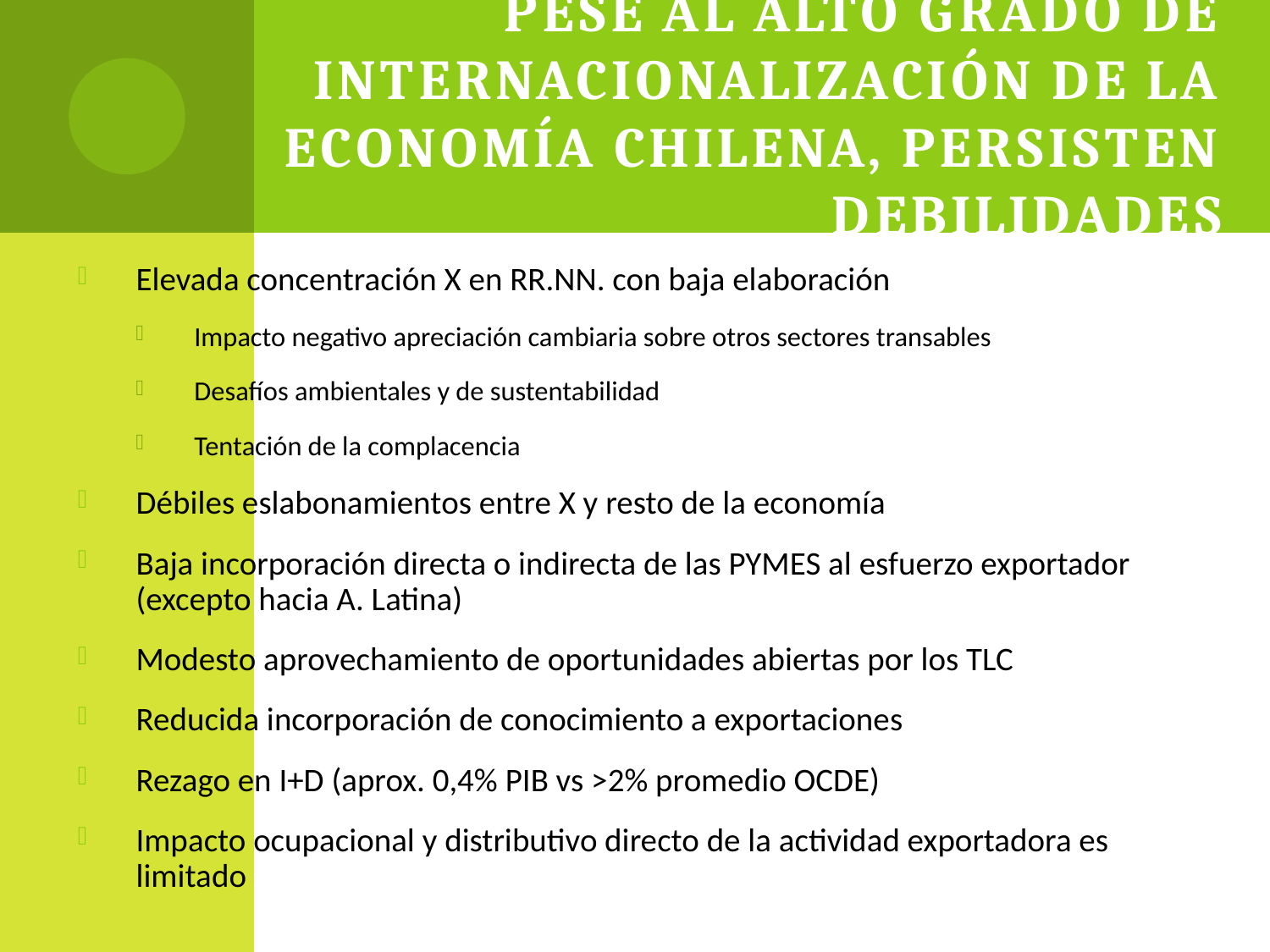

# Pese al alto grado de internacionalización de la economía chilena, persisten debilidades
Elevada concentración X en RR.NN. con baja elaboración
Impacto negativo apreciación cambiaria sobre otros sectores transables
Desafíos ambientales y de sustentabilidad
Tentación de la complacencia
Débiles eslabonamientos entre X y resto de la economía
Baja incorporación directa o indirecta de las PYMES al esfuerzo exportador (excepto hacia A. Latina)
Modesto aprovechamiento de oportunidades abiertas por los TLC
Reducida incorporación de conocimiento a exportaciones
Rezago en I+D (aprox. 0,4% PIB vs >2% promedio OCDE)
Impacto ocupacional y distributivo directo de la actividad exportadora es limitado